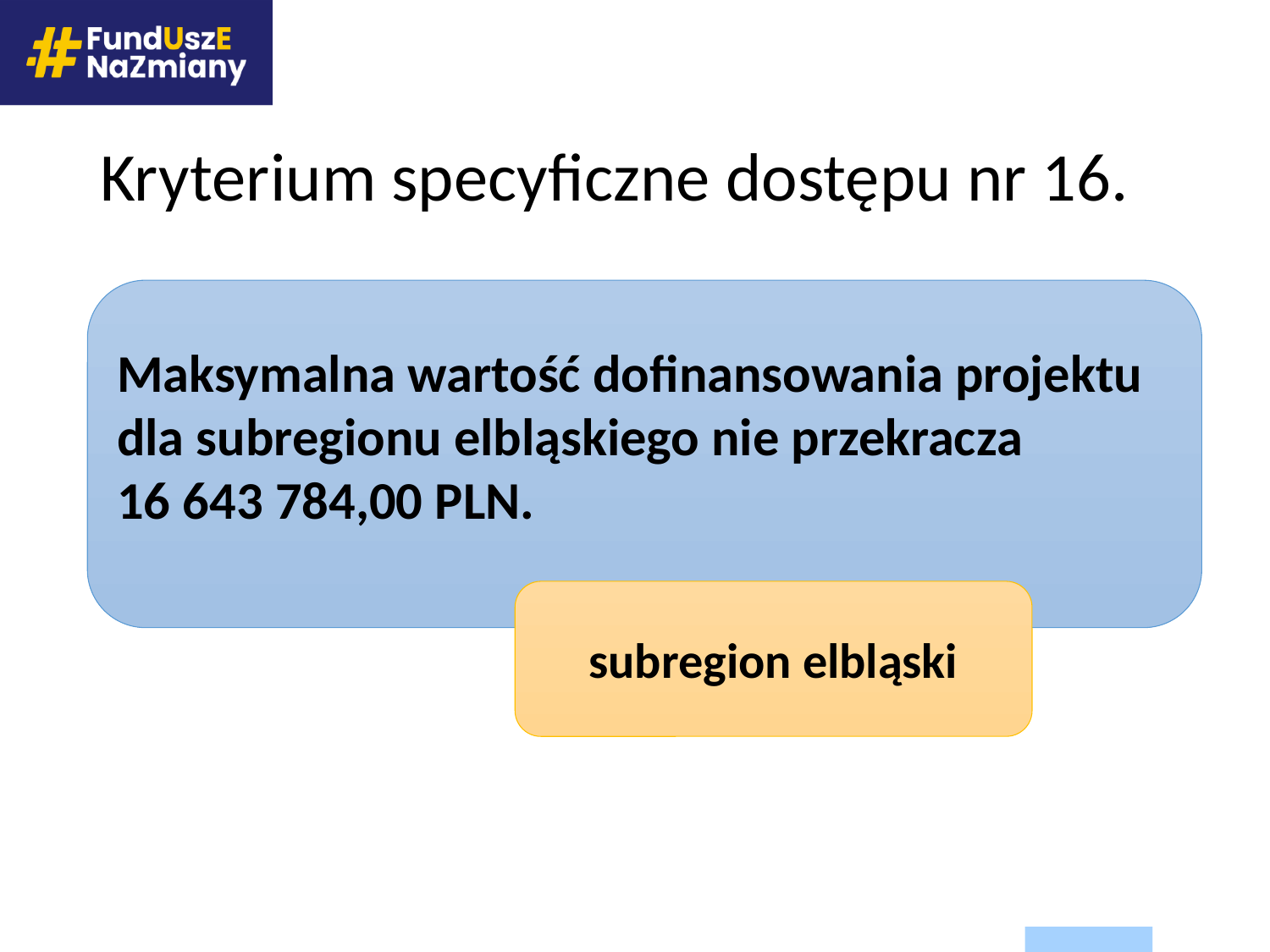

# Kryterium specyficzne dostępu nr 16.
Maksymalna wartość dofinansowania projektu
dla subregionu elbląskiego nie przekracza 16 643 784,00 PLN.

subregion elbląski